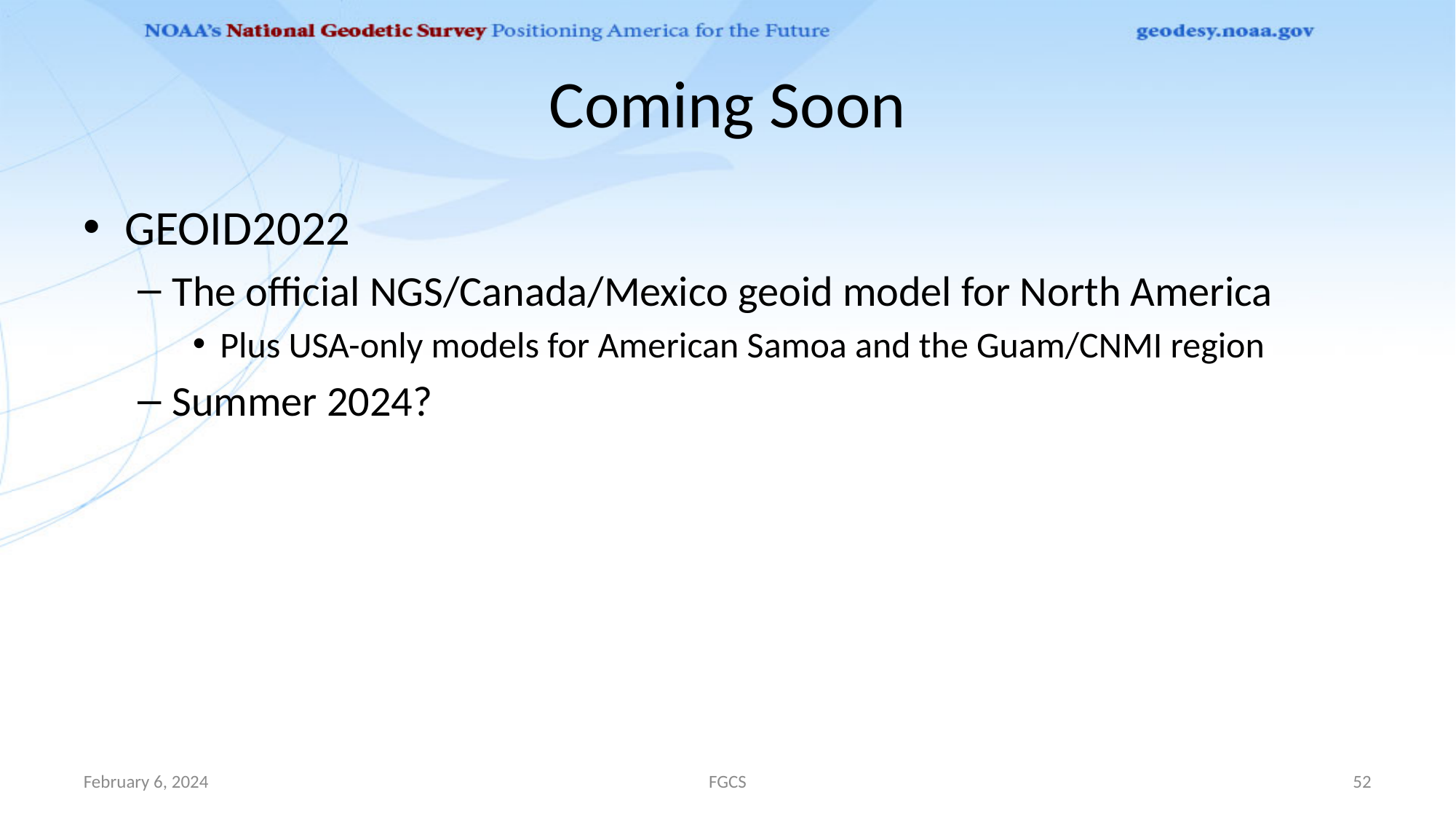

# Coming Soon
GEOID2022
The official NGS/Canada/Mexico geoid model for North America
Plus USA-only models for American Samoa and the Guam/CNMI region
Summer 2024?

February 6, 2024
FGCS
52